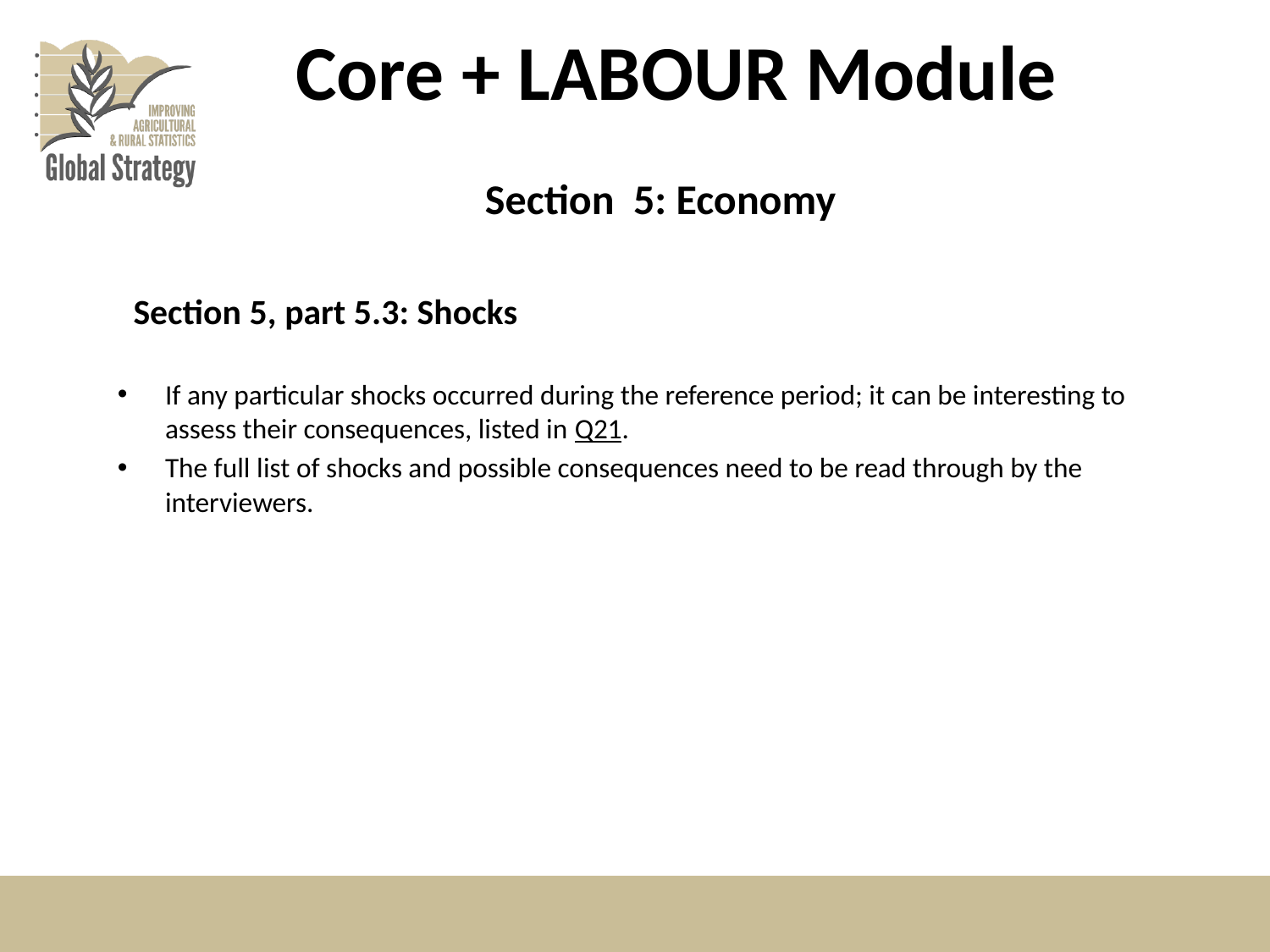

# Core + LABOUR Module
Section  5: Economy

Section 5, part 5.3: Shocks

If any particular shocks occurred during the reference period; it can be interesting to assess their consequences, listed in Q21.
The full list of shocks and possible consequences need to be read through by the interviewers.